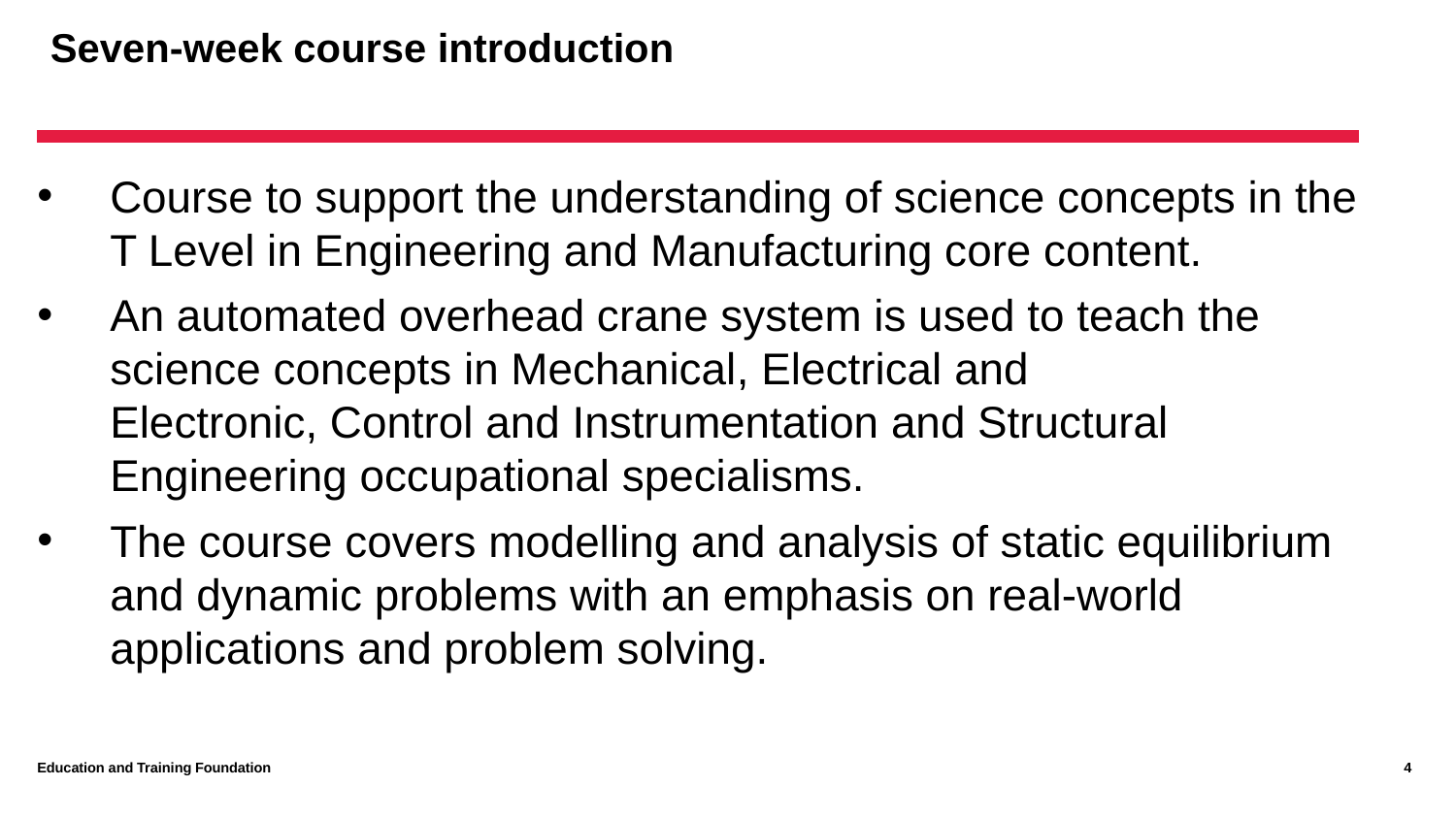

# Seven-week course introduction
Course to support the understanding of science concepts in the T Level in Engineering and Manufacturing core content.
An automated overhead crane system is used to teach the science concepts in Mechanical, Electrical and Electronic, Control and Instrumentation and Structural Engineering occupational specialisms.
The course covers modelling and analysis of static equilibrium and dynamic problems with an emphasis on real-world applications and problem solving.

Education and Training Foundation
4